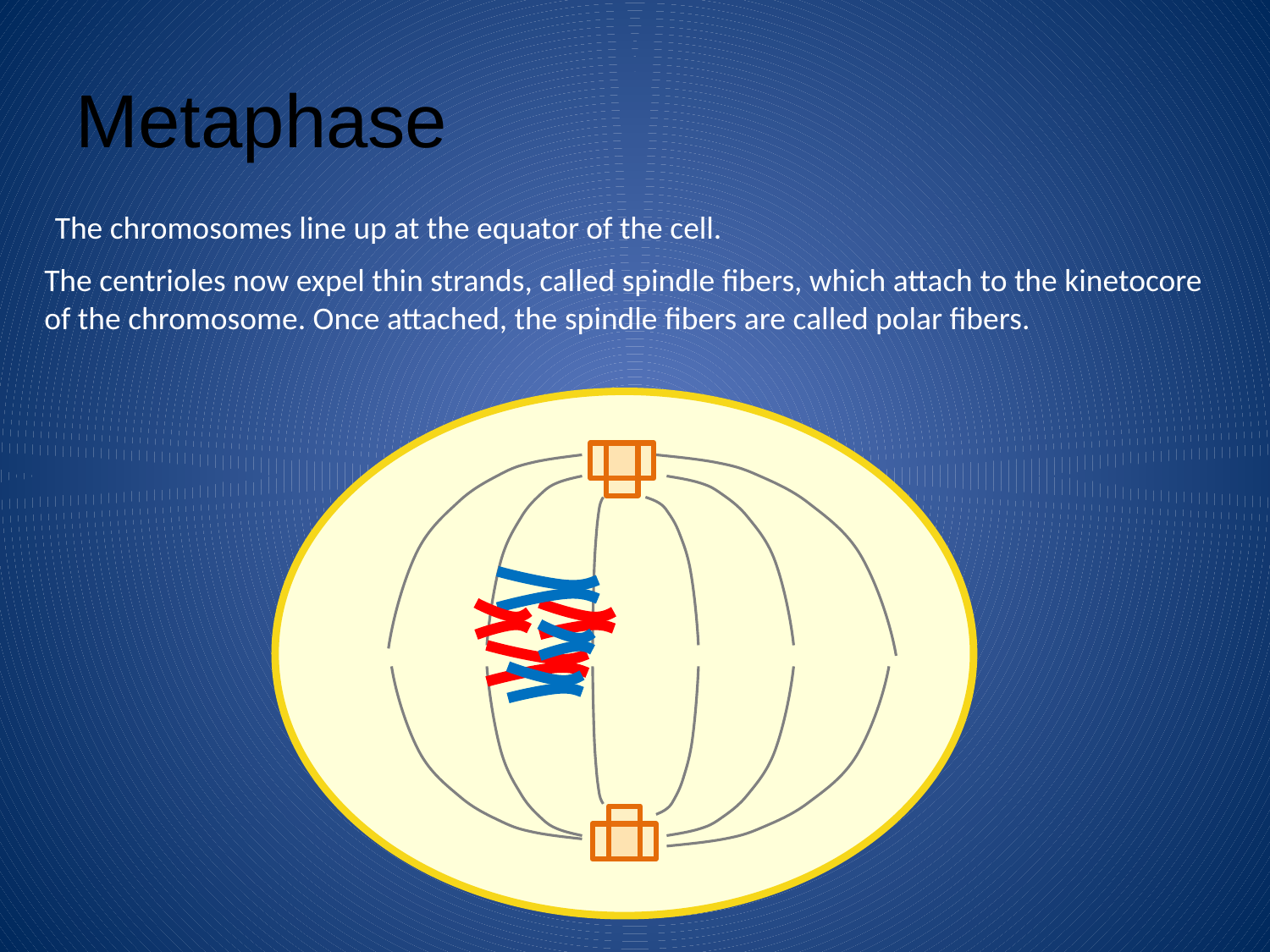

Metaphase
The chromosomes line up at the equator of the cell.
The centrioles now expel thin strands, called spindle fibers, which attach to the kinetocore of the chromosome. Once attached, the spindle fibers are called polar fibers.